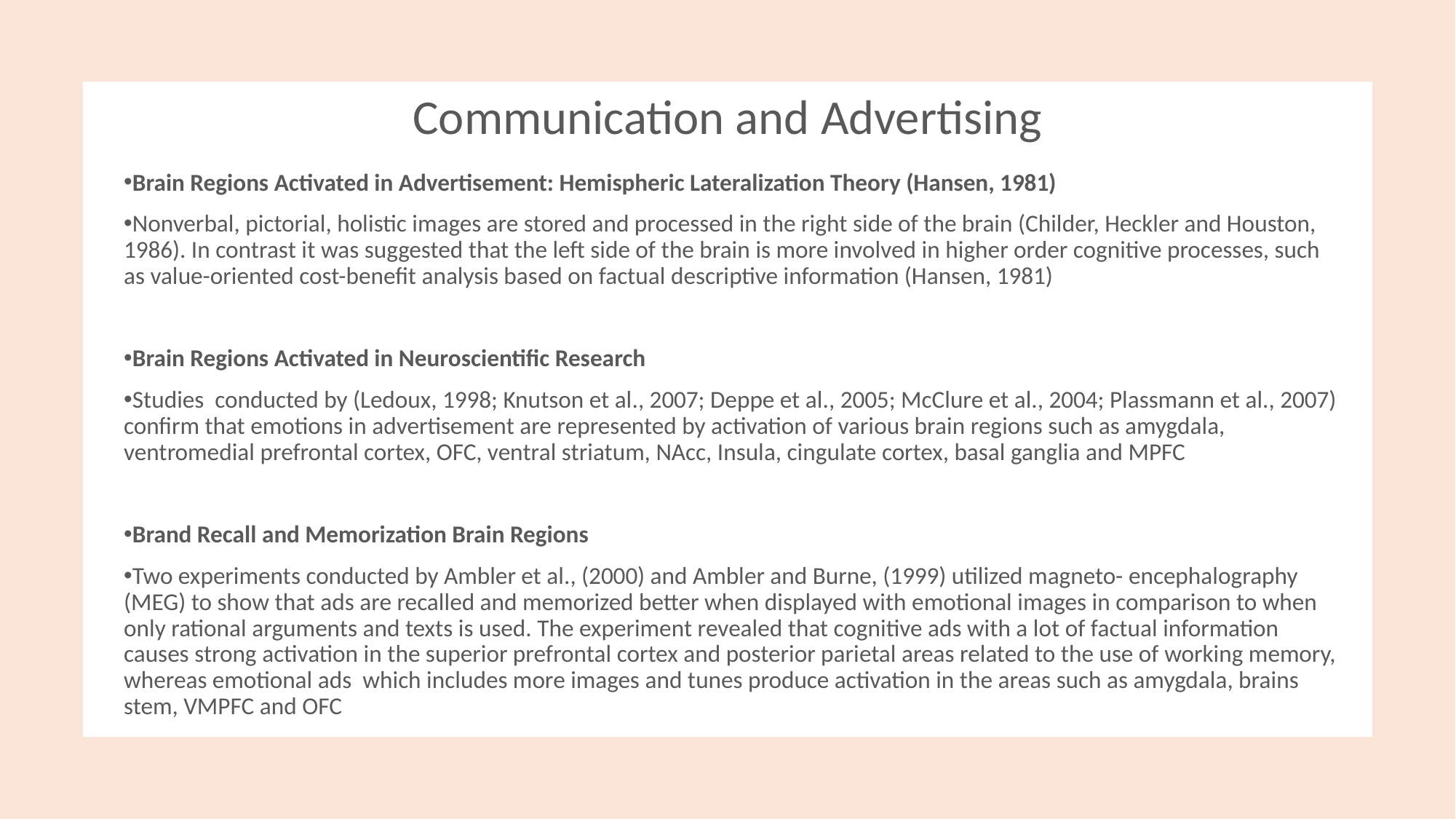

# Communication and Advertising

Brain Regions Activated in Advertisement: Hemispheric Lateralization Theory (Hansen, 1981)
Nonverbal, pictorial, holistic images are stored and processed in the right side of the brain (Childer, Heckler and Houston, 1986). In contrast it was suggested that the left side of the brain is more involved in higher order cognitive processes, such as value-oriented cost-benefit analysis based on factual descriptive information (Hansen, 1981)

Brain Regions Activated in Neuroscientific Research
Studies  conducted by (Ledoux, 1998; Knutson et al., 2007; Deppe et al., 2005; McClure et al., 2004; Plassmann et al., 2007) confirm that emotions in advertisement are represented by activation of various brain regions such as amygdala, ventromedial prefrontal cortex, OFC, ventral striatum, NAcc, Insula, cingulate cortex, basal ganglia and MPFC

Brand Recall and Memorization Brain Regions
Two experiments conducted by Ambler et al., (2000) and Ambler and Burne, (1999) utilized magneto- encephalography (MEG) to show that ads are recalled and memorized better when displayed with emotional images in comparison to when only rational arguments and texts is used. The experiment revealed that cognitive ads with a lot of factual information causes strong activation in the superior prefrontal cortex and posterior parietal areas related to the use of working memory, whereas emotional ads  which includes more images and tunes produce activation in the areas such as amygdala, brains stem, VMPFC and OFC